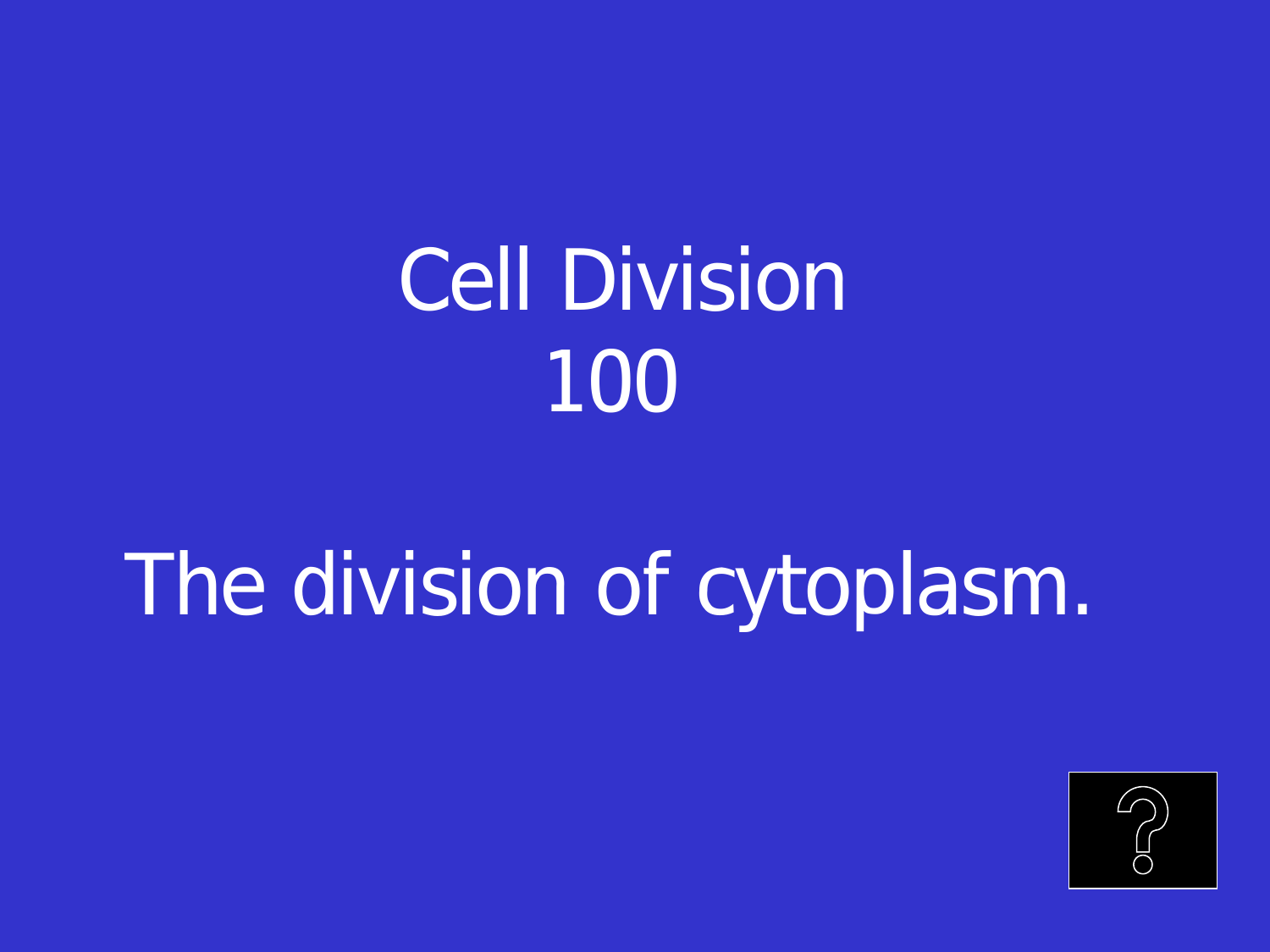

# Cell Division 100 The division of cytoplasm.